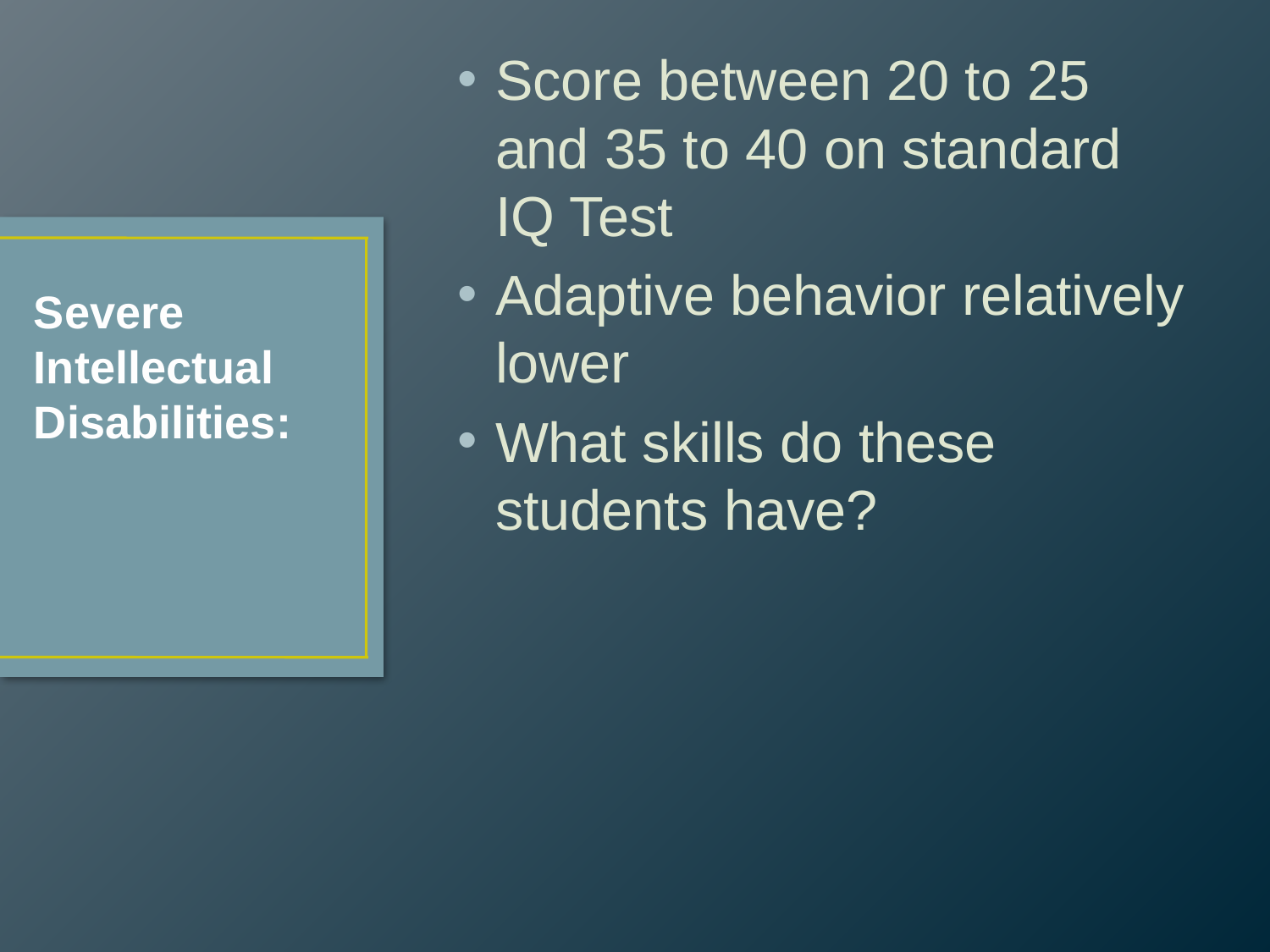

Score between 20 to 25 and 35 to 40 on standard IQ Test
Adaptive behavior relatively lower
What skills do these students have?

# Severe Intellectual Disabilities: